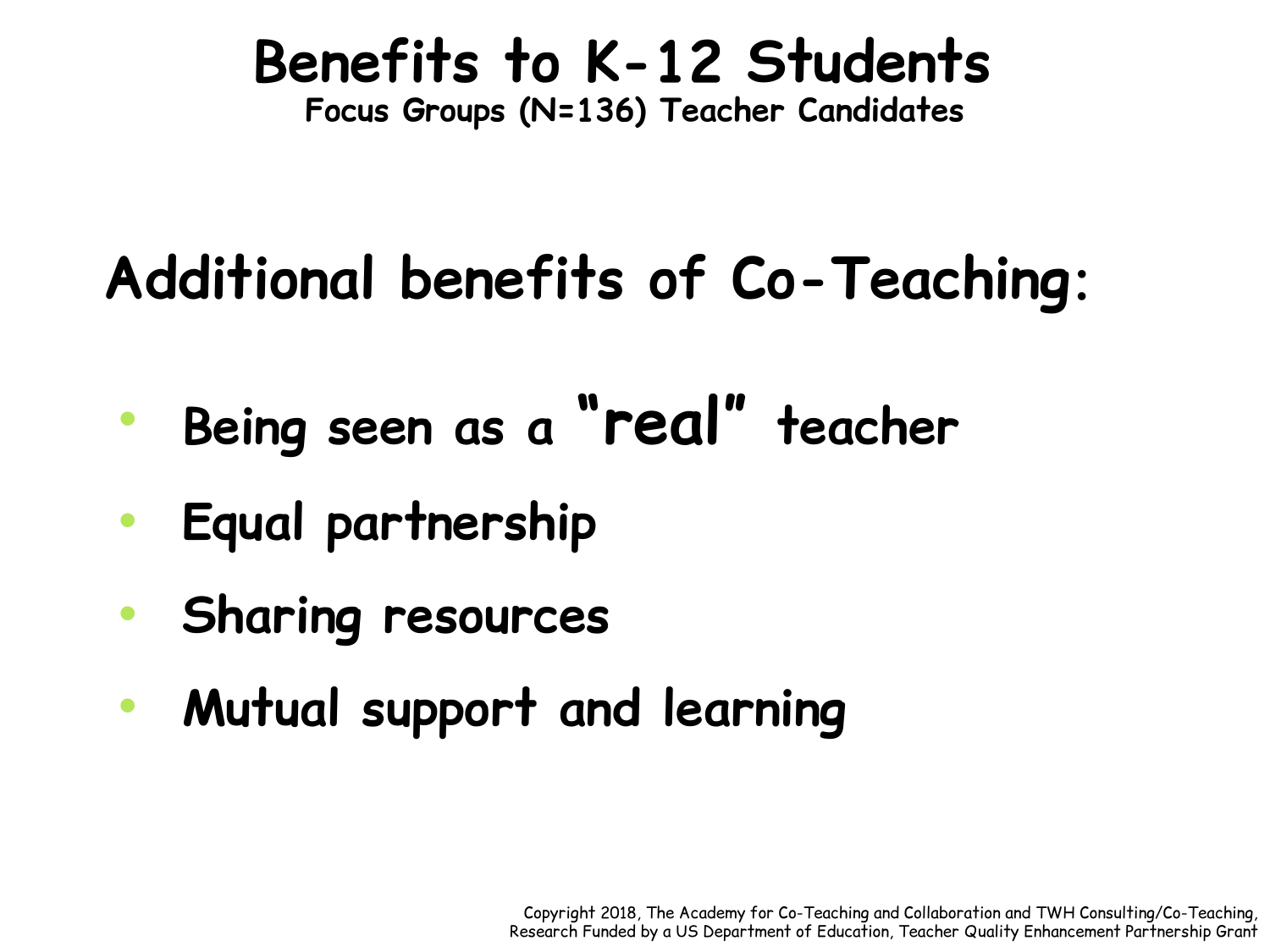

Benefits to K-12 Students
Focus Groups (N=136) Teacher Candidates
?
Additional benefits of Co-Teaching:

Being seen as a “real” teacher
Equal partnership
Sharing resources
Mutual support and learning

Copyright 2018, The Academy for Co-Teaching and Collaboration and TWH Consulting/Co-Teaching,
Research Funded by a US Department of Education, Teacher Quality Enhancement Partnership Grant